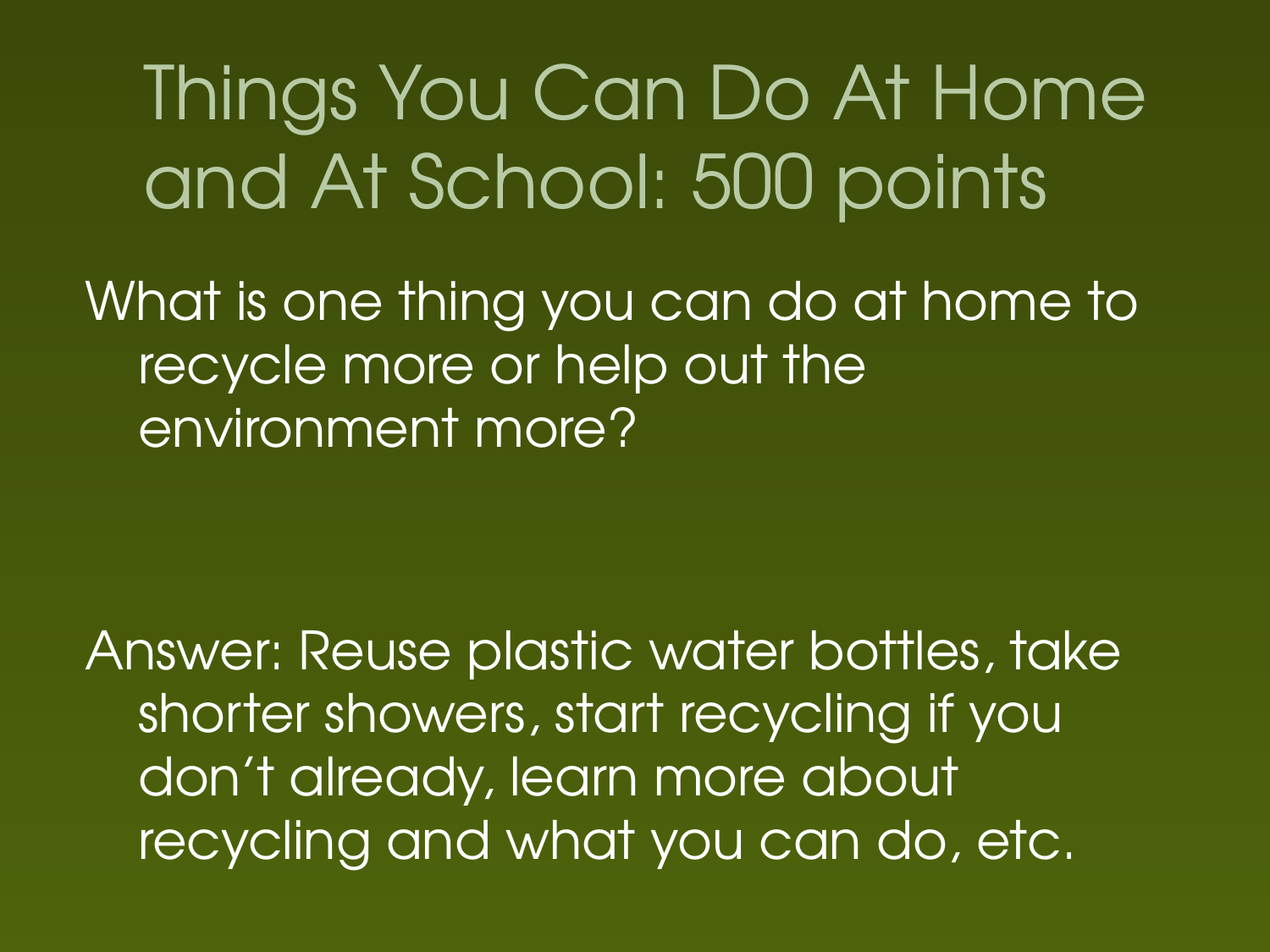

# Things You Can Do At Home and At School: 500 points

What is one thing you can do at home to recycle more or help out the environment more?

Answer: Reuse plastic water bottles, take shorter showers, start recycling if you don’t already, learn more about recycling and what you can do, etc.